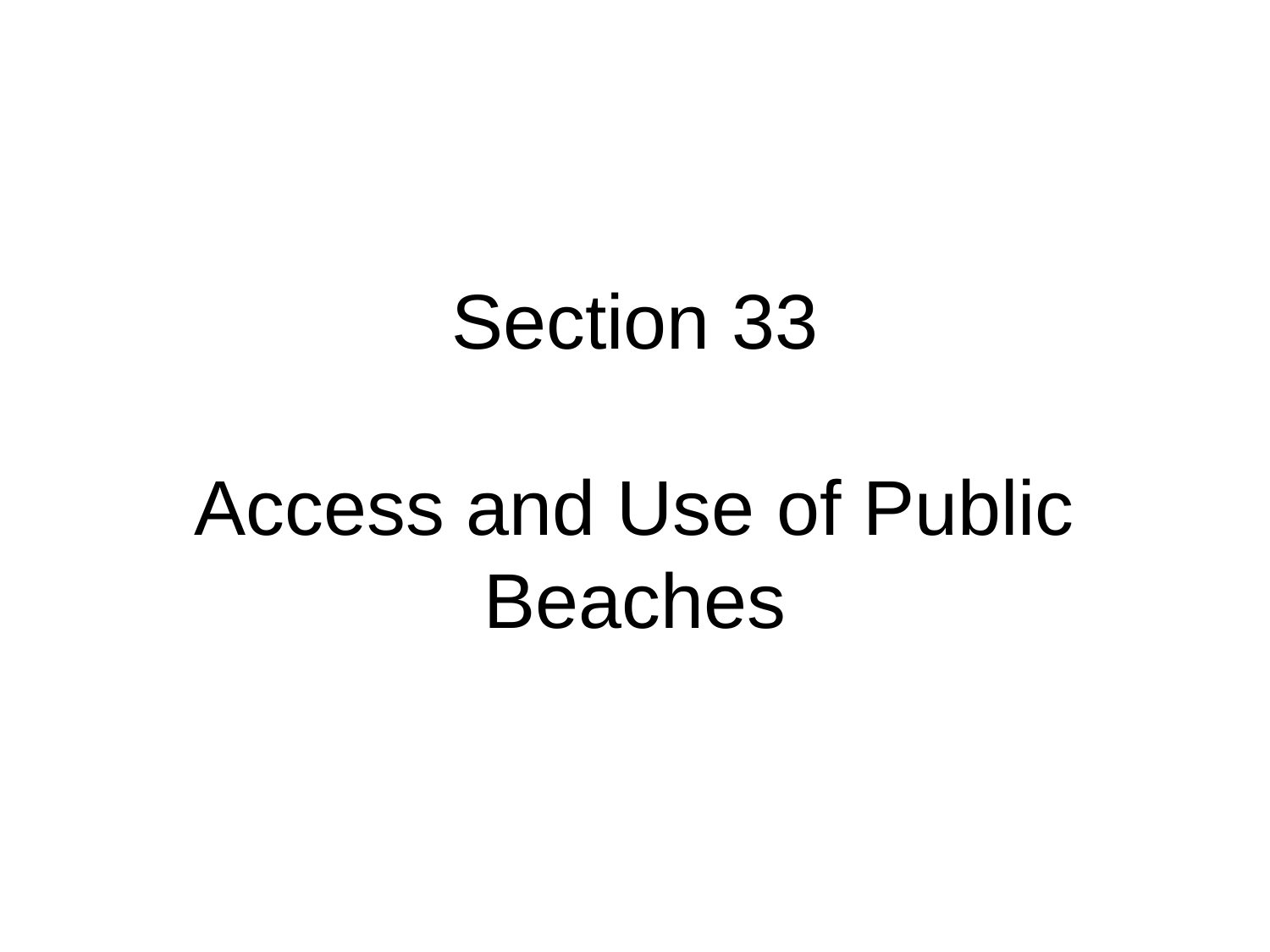

# Section 33 Access and Use of Public Beaches